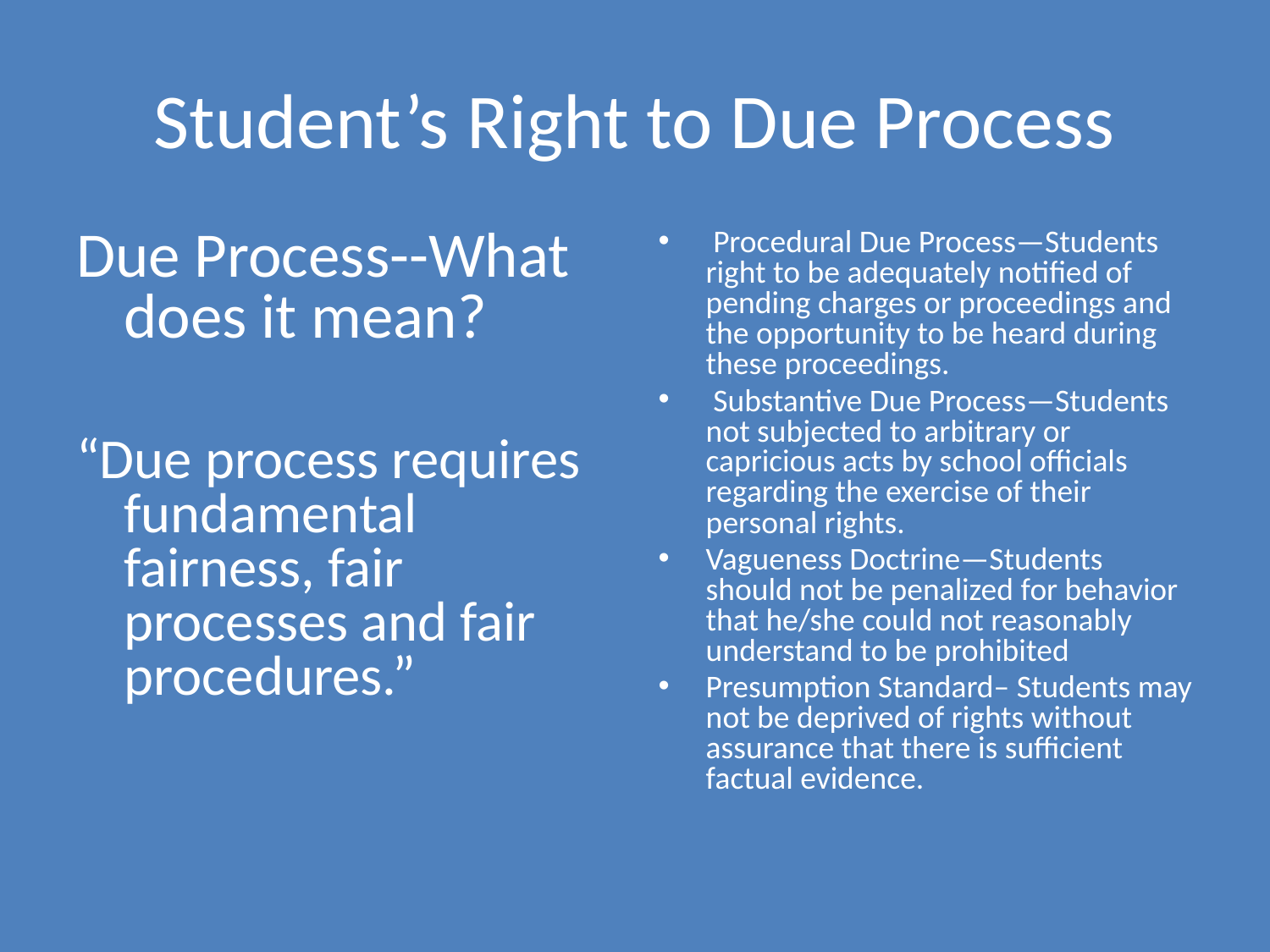

# Student’s Right to Due Process
Due Process--What does it mean?

“Due process requires fundamental fairness, fair processes and fair procedures.”

 Procedural Due Process—Students right to be adequately notified of pending charges or proceedings and the opportunity to be heard during these proceedings.
 Substantive Due Process—Students not subjected to arbitrary or capricious acts by school officials regarding the exercise of their personal rights.
Vagueness Doctrine—Students should not be penalized for behavior that he/she could not reasonably understand to be prohibited
Presumption Standard– Students may not be deprived of rights without assurance that there is sufficient factual evidence.